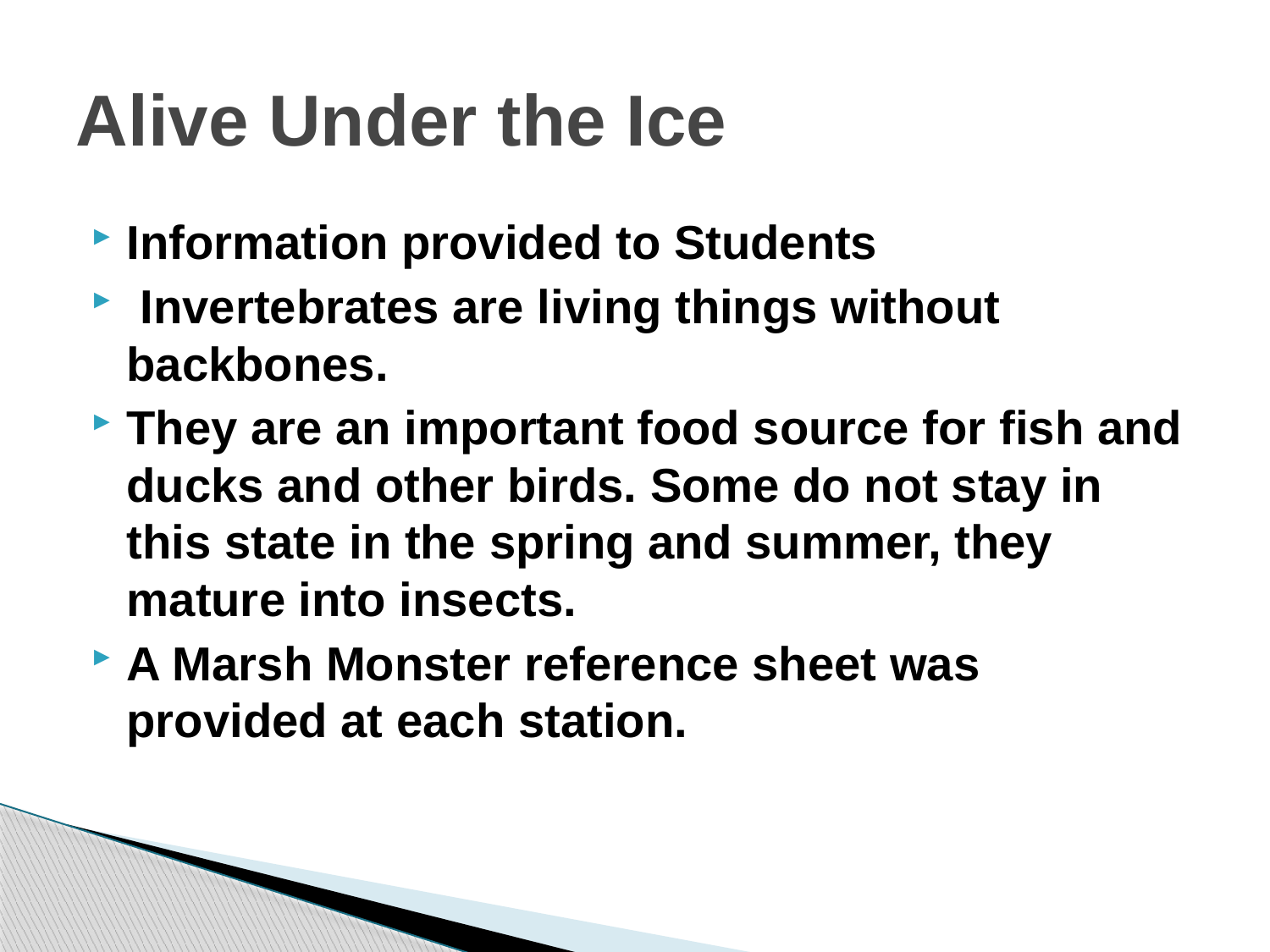

# Alive Under the Ice
Information provided to Students
 Invertebrates are living things without backbones.
They are an important food source for fish and ducks and other birds. Some do not stay in this state in the spring and summer, they mature into insects.
A Marsh Monster reference sheet was provided at each station.